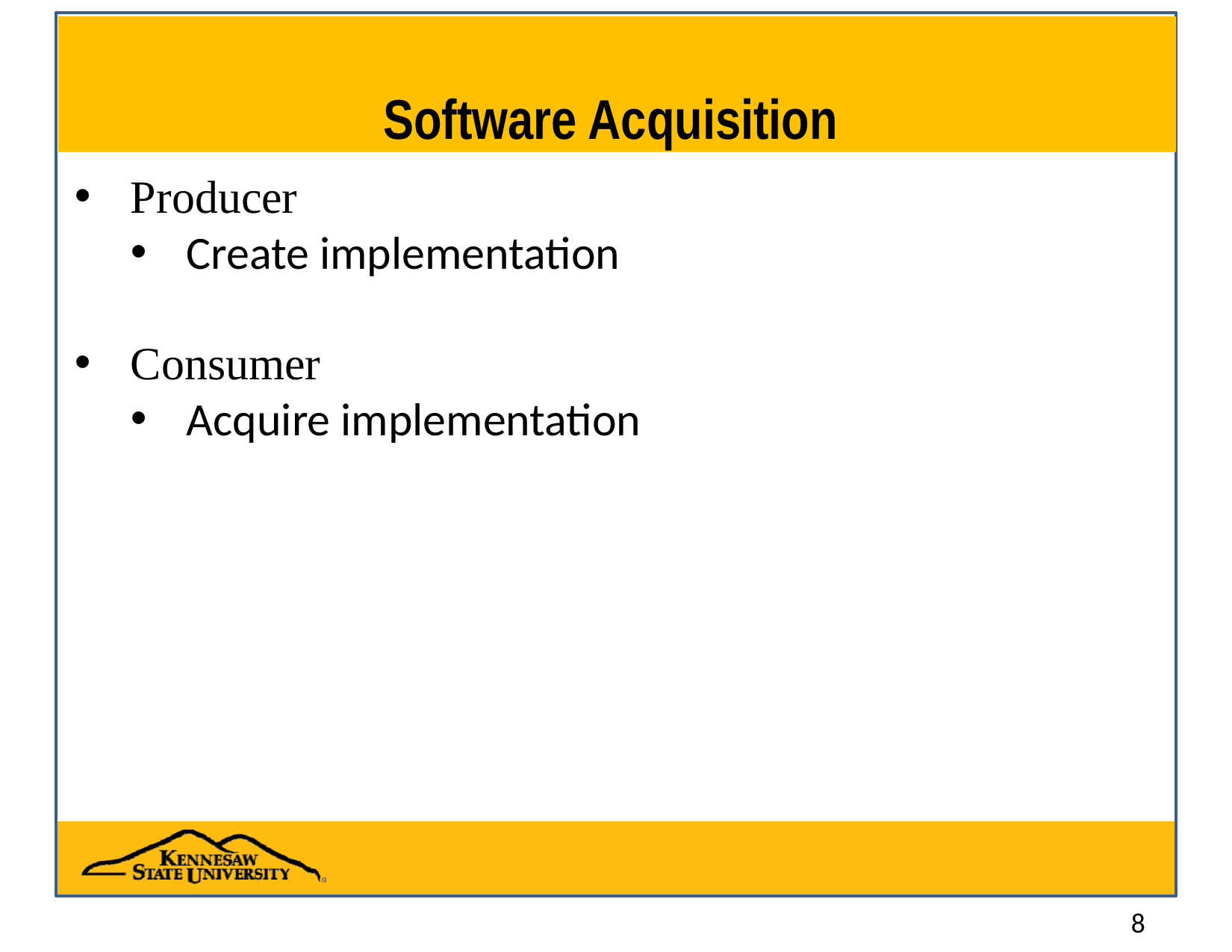

# Software Acquisition
Producer
Create implementation

Consumer
Acquire implementation